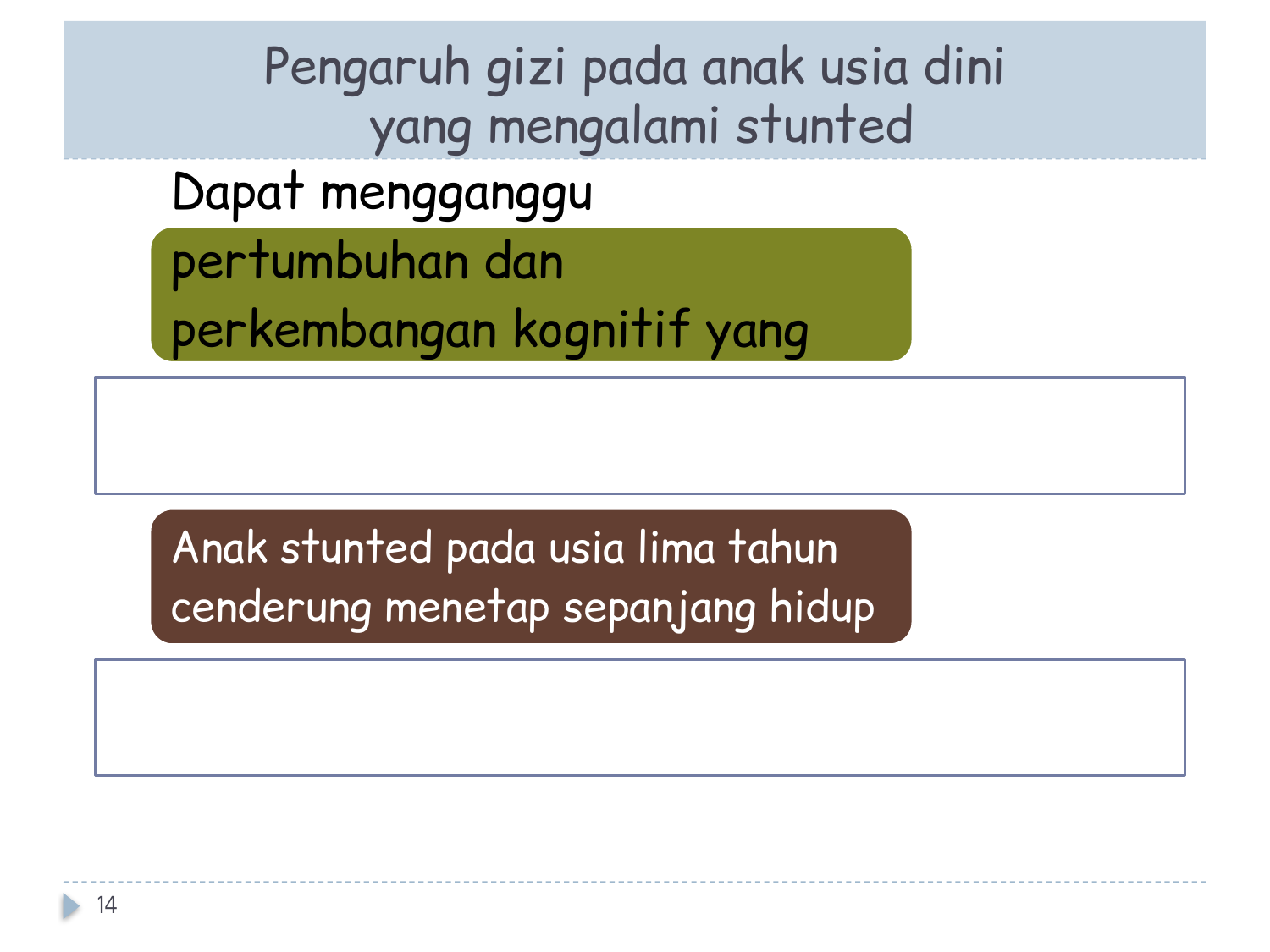

# Pengaruh gizi pada anak usia dini yang mengalami stunted
Dapat mengganggu pertumbuhan dan perkembangan kognitif yang  kurang.
Anak stunted pada usia lima tahun cenderung menetap sepanjang hidup
14